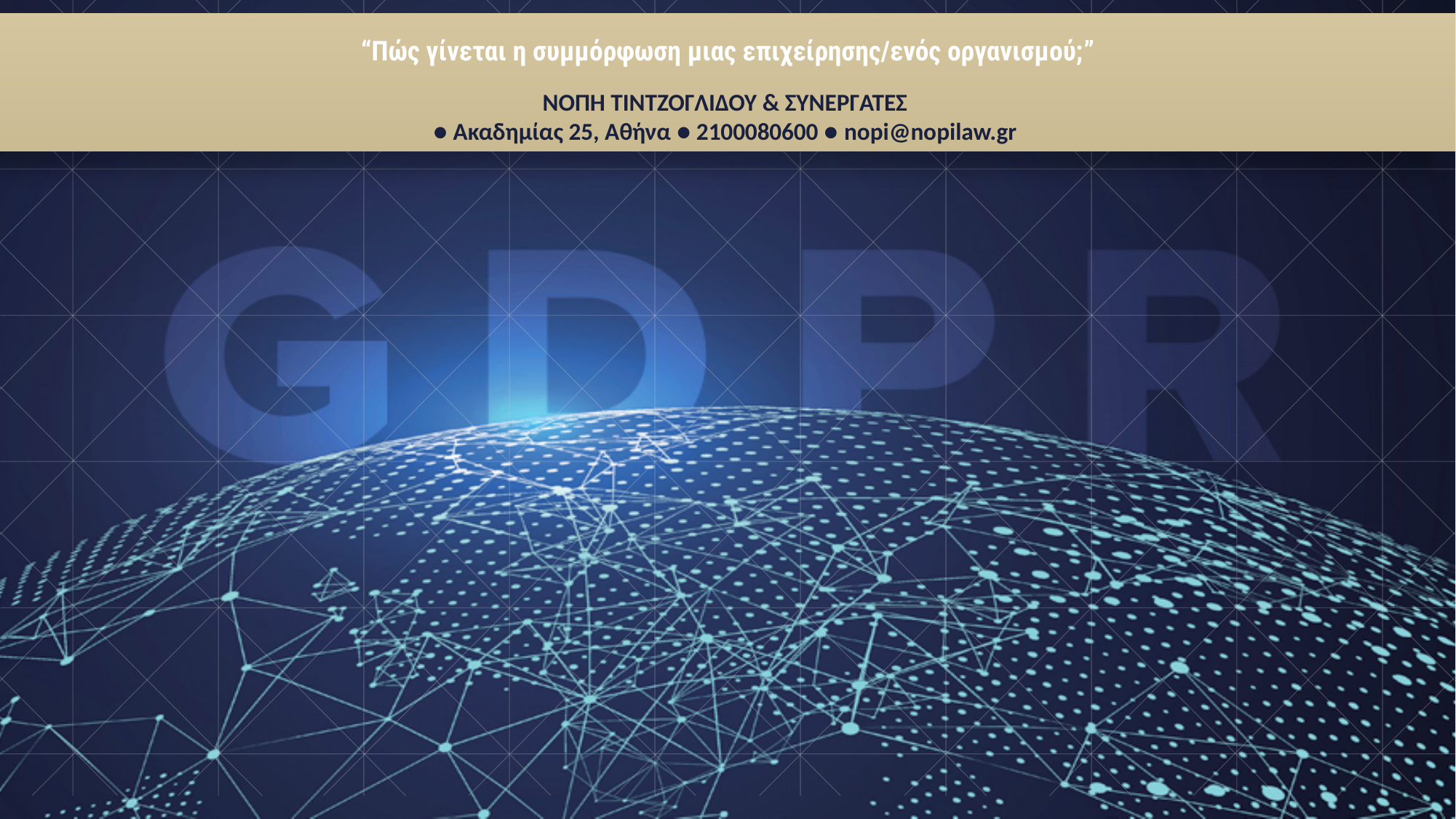

“Πώς γίνεται η συμμόρφωση μιας επιχείρησης/ενός οργανισμού;”

ΝΟΠΗ ΤΙΝΤΖΟΓΛΙΔΟΥ & ΣΥΝΕΡΓΑΤΕΣ
● Ακαδημίας 25, Αθήνα ● 2100080600 ● nopi@nopilaw.gr